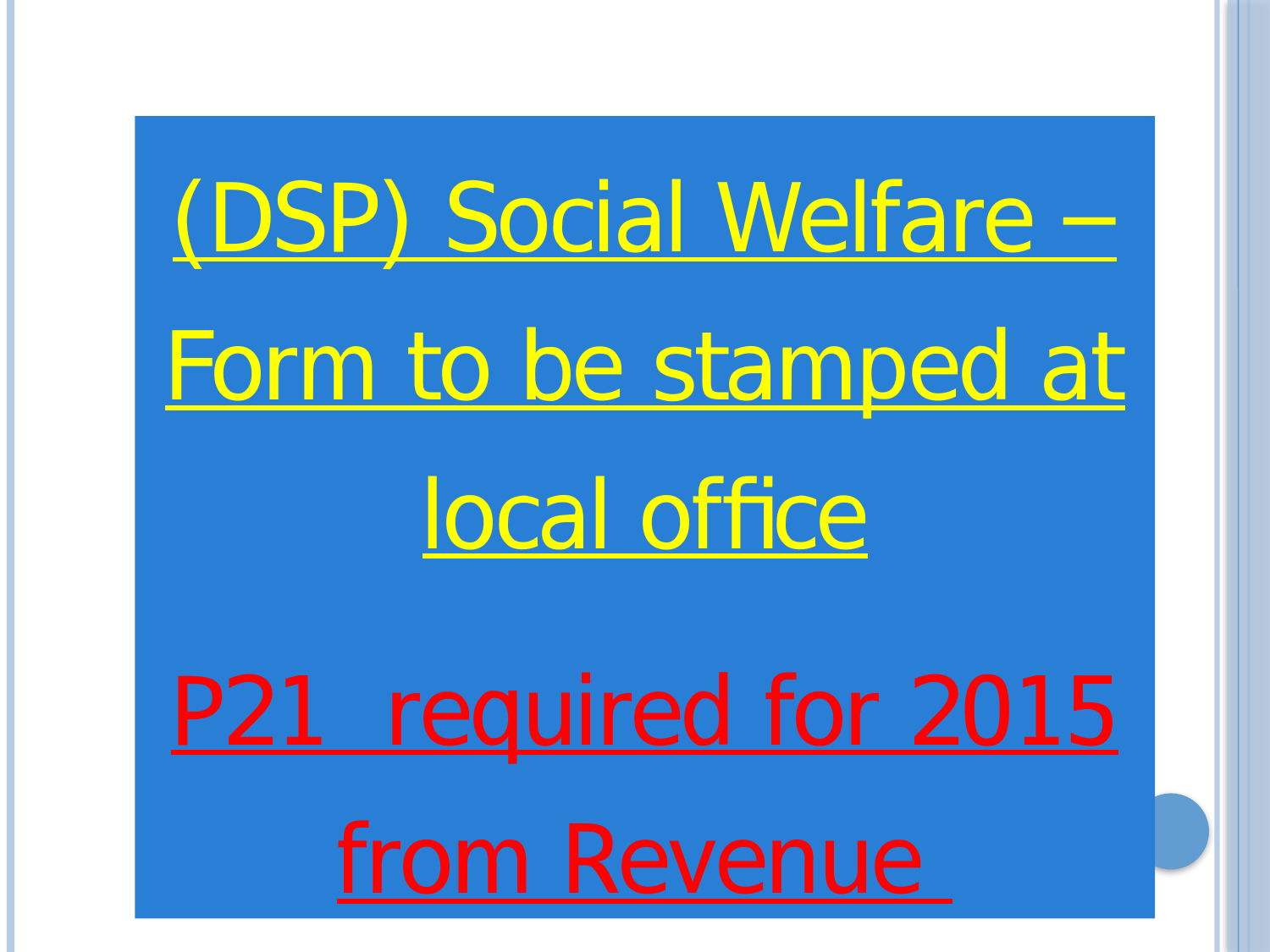

(DSP) Social Welfare – Form to be stamped at local office
P21  required for 2015 from Revenue